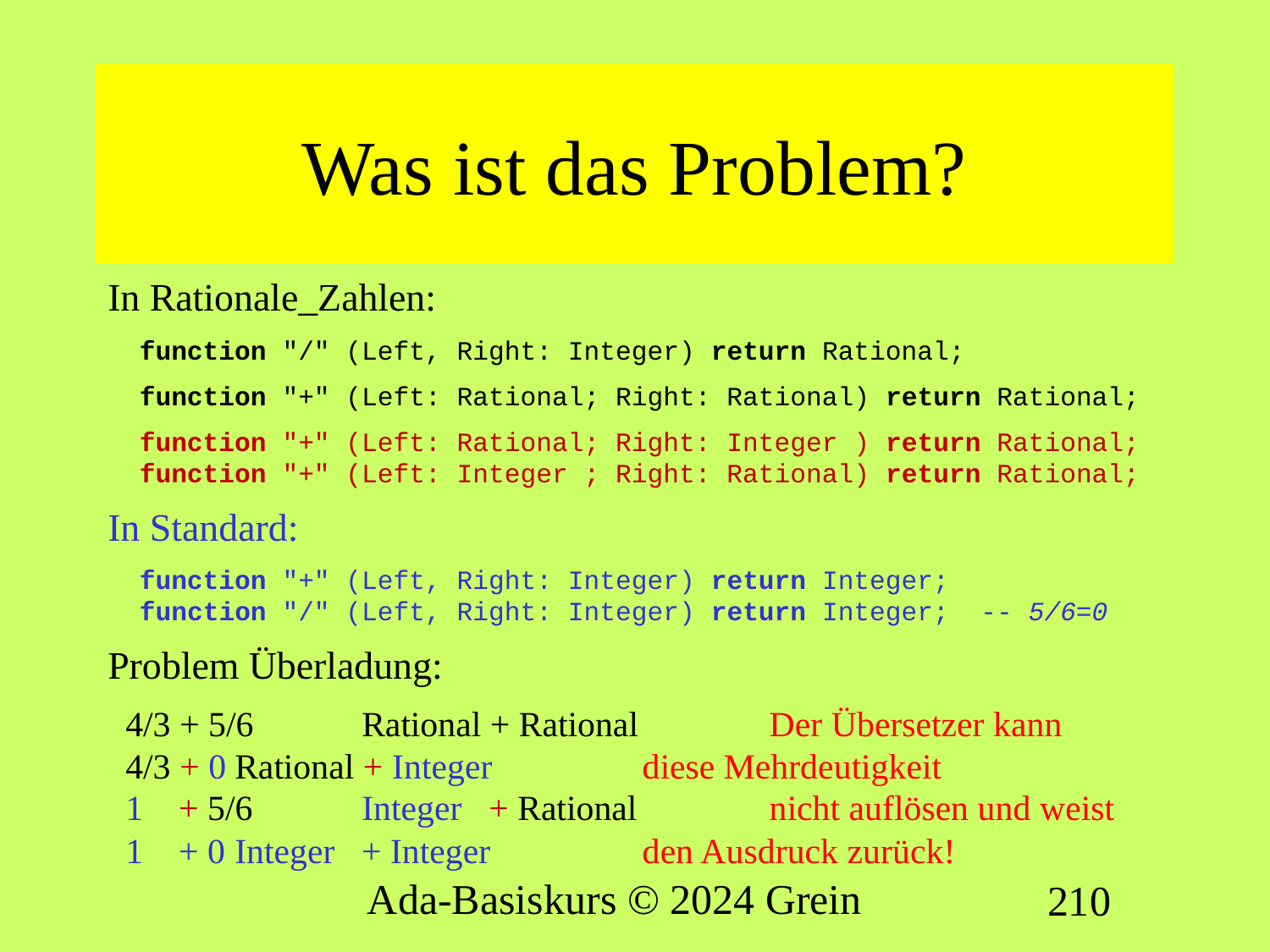

# Was ist das Problem?
In Rationale_Zahlen:
  function "/" (Left, Right: Integer) return Rational;
  function "+" (Left: Rational; Right: Rational) return Rational;
  function "+" (Left: Rational; Right: Integer ) return Rational;
  function "+" (Left: Integer ; Right: Rational) return Rational;
In Standard:
  function "+" (Left, Right: Integer) return Integer;
  function "/" (Left, Right: Integer) return Integer;  -- 5/6=0
Problem Überladung:
  4/3 + 5/6	Rational + Rational	   Der Übersetzer kann
  4/3 + 0	Rational + Integer	   diese Mehrdeutigkeit
  1    + 5/6	Integer   + Rational	   nicht auflösen und weist
  1    + 0	Integer   + Integer	   den Ausdruck zurück!
Ada-Basiskurs © 2024 Grein
210